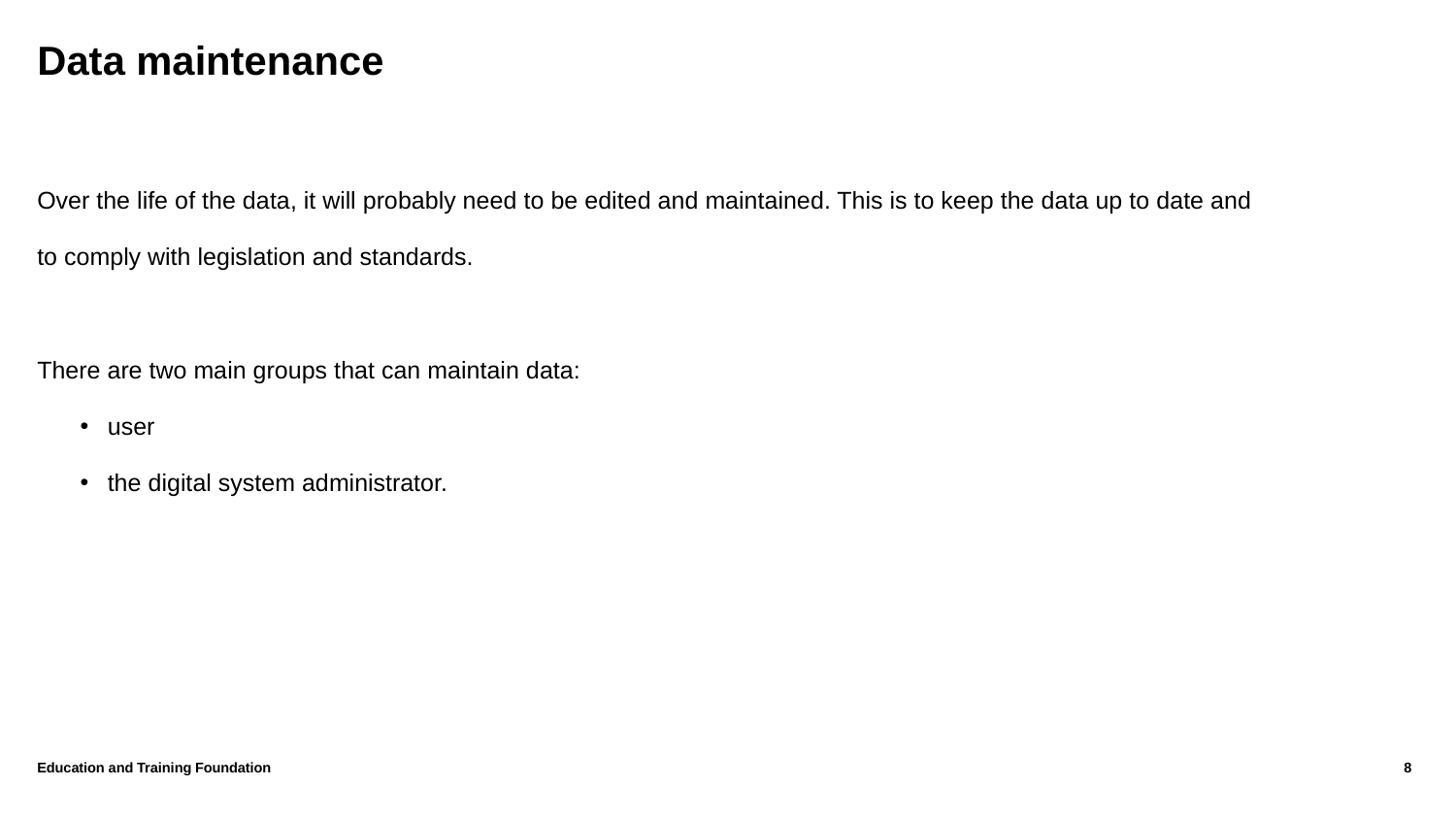

# Data maintenance
Over the life of the data, it will probably need to be edited and maintained. This is to keep the data up to date and to comply with legislation and standards.

There are two main groups that can maintain data:
user
the digital system administrator.
Education and Training Foundation
8